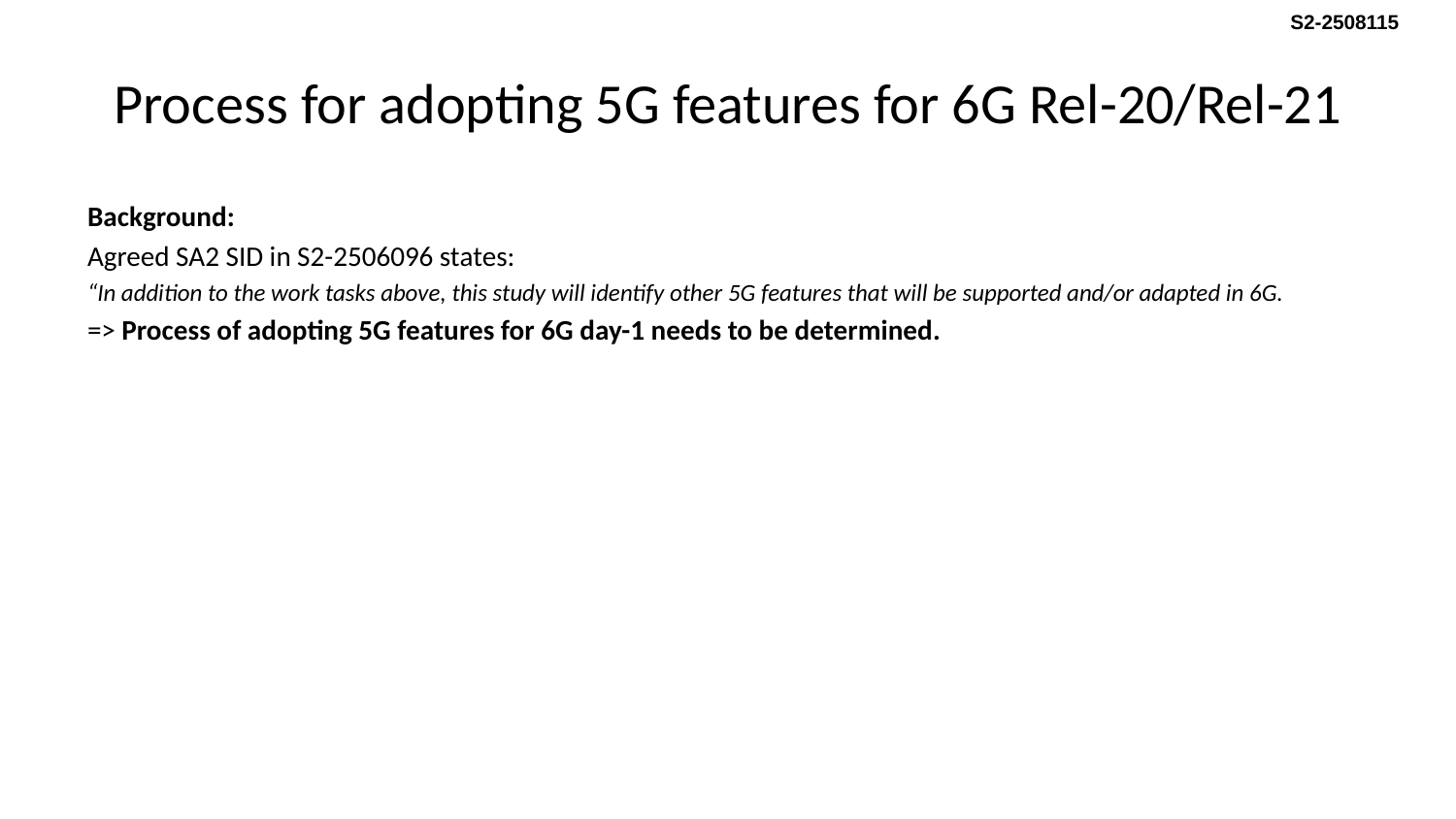

S2-2508115
# Process for adopting 5G features for 6G Rel-20/Rel-21
Background:
Agreed SA2 SID in S2-2506096 states:
“In addition to the work tasks above, this study will identify other 5G features that will be supported and/or adapted in 6G.
=> Process of adopting 5G features for 6G day-1 needs to be determined.